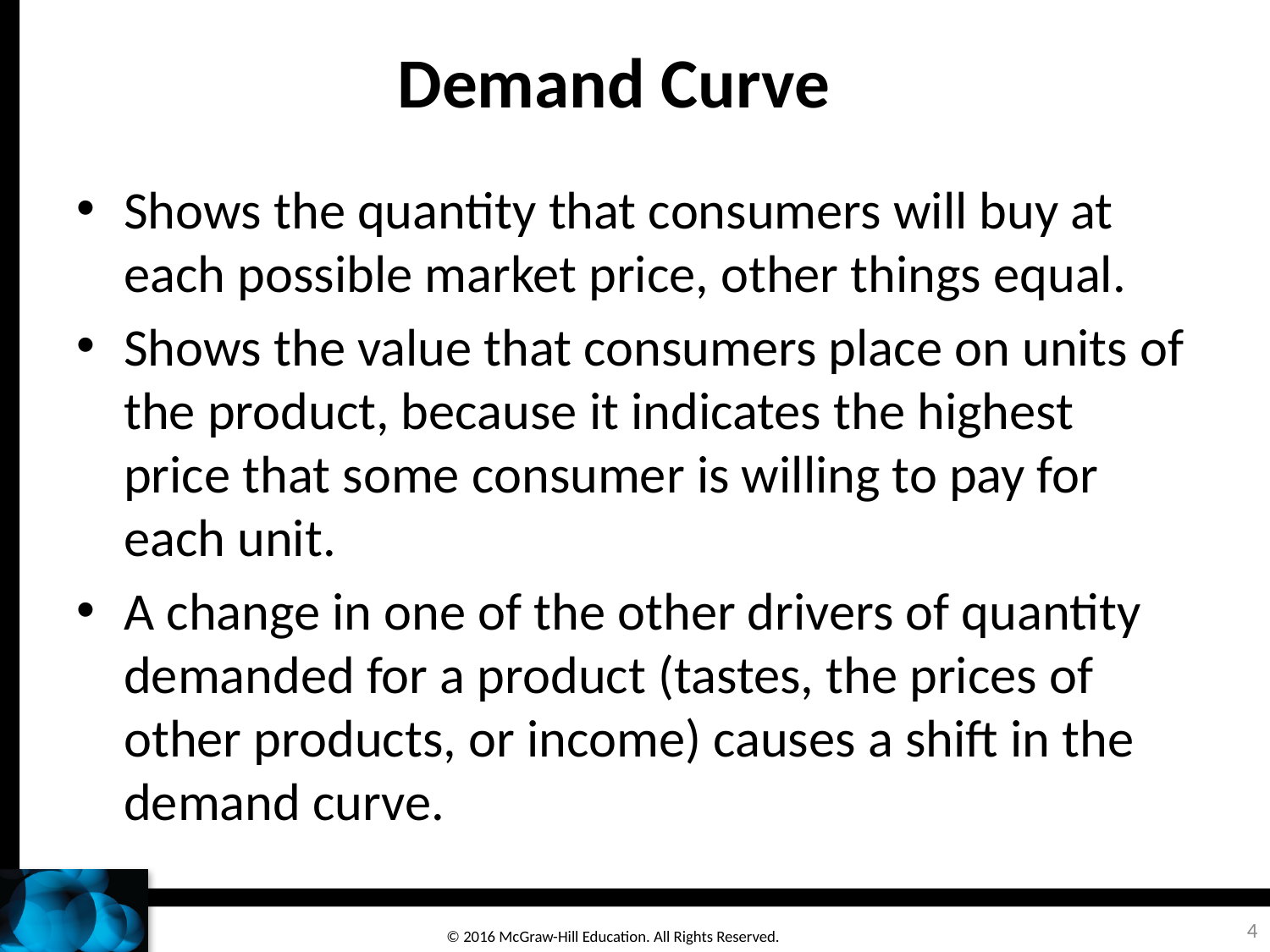

# Demand Curve
Shows the quantity that consumers will buy at each possible market price, other things equal.
Shows the value that consumers place on units of the product, because it indicates the highest price that some consumer is willing to pay for each unit.
A change in one of the other drivers of quantity demanded for a product (tastes, the prices of other products, or income) causes a shift in the demand curve.

4
© 2016 McGraw-Hill Education. All Rights Reserved.